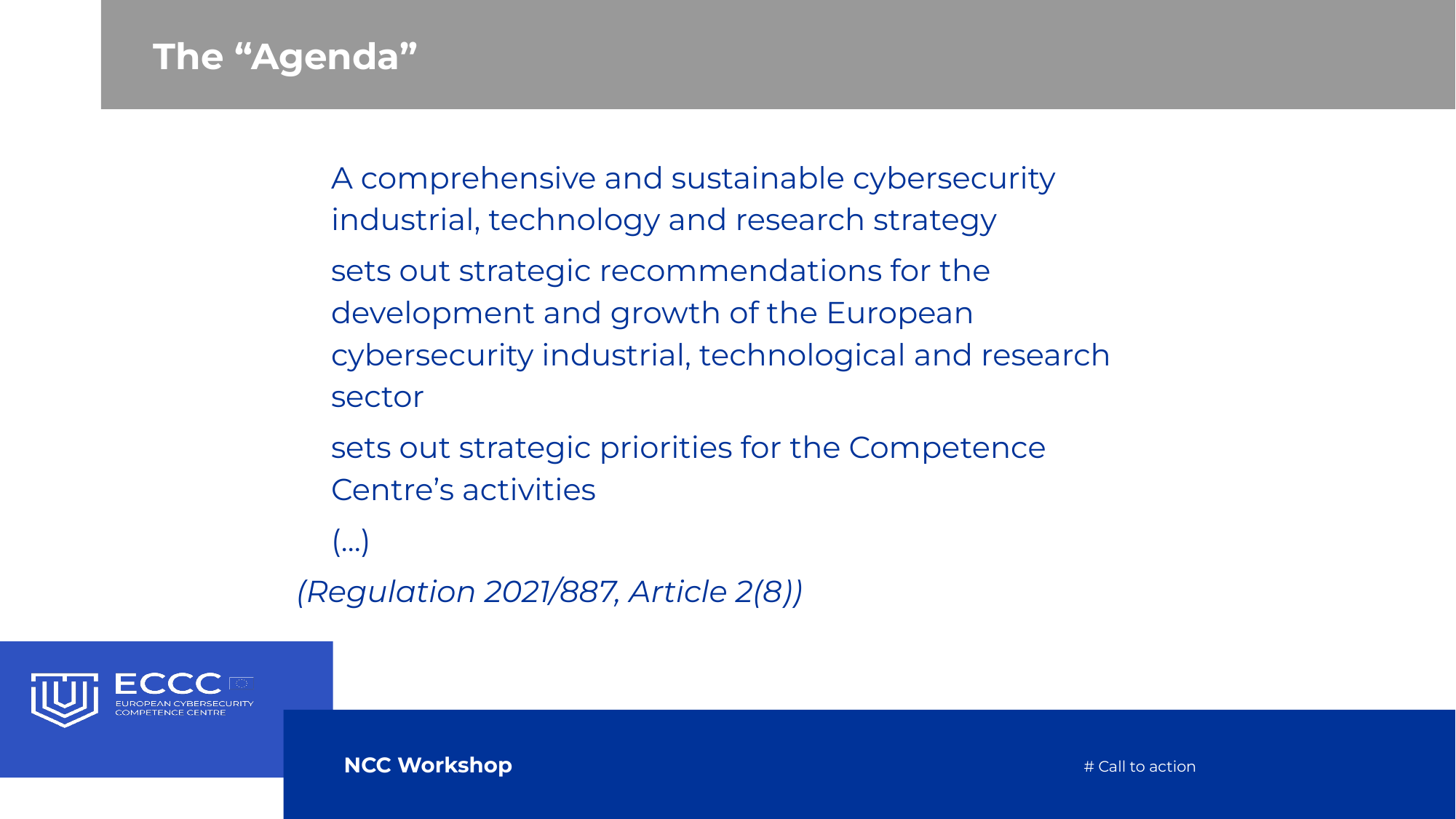

The “Agenda”
A comprehensive and sustainable cybersecurity industrial, technology and research strategy
sets out strategic recommendations for the development and growth of the European cybersecurity industrial, technological and research sector
sets out strategic priorities for the Competence Centre’s activities
(…)
(Regulation 2021/887, Article 2(8))
# Call to action
# NCC Workshop